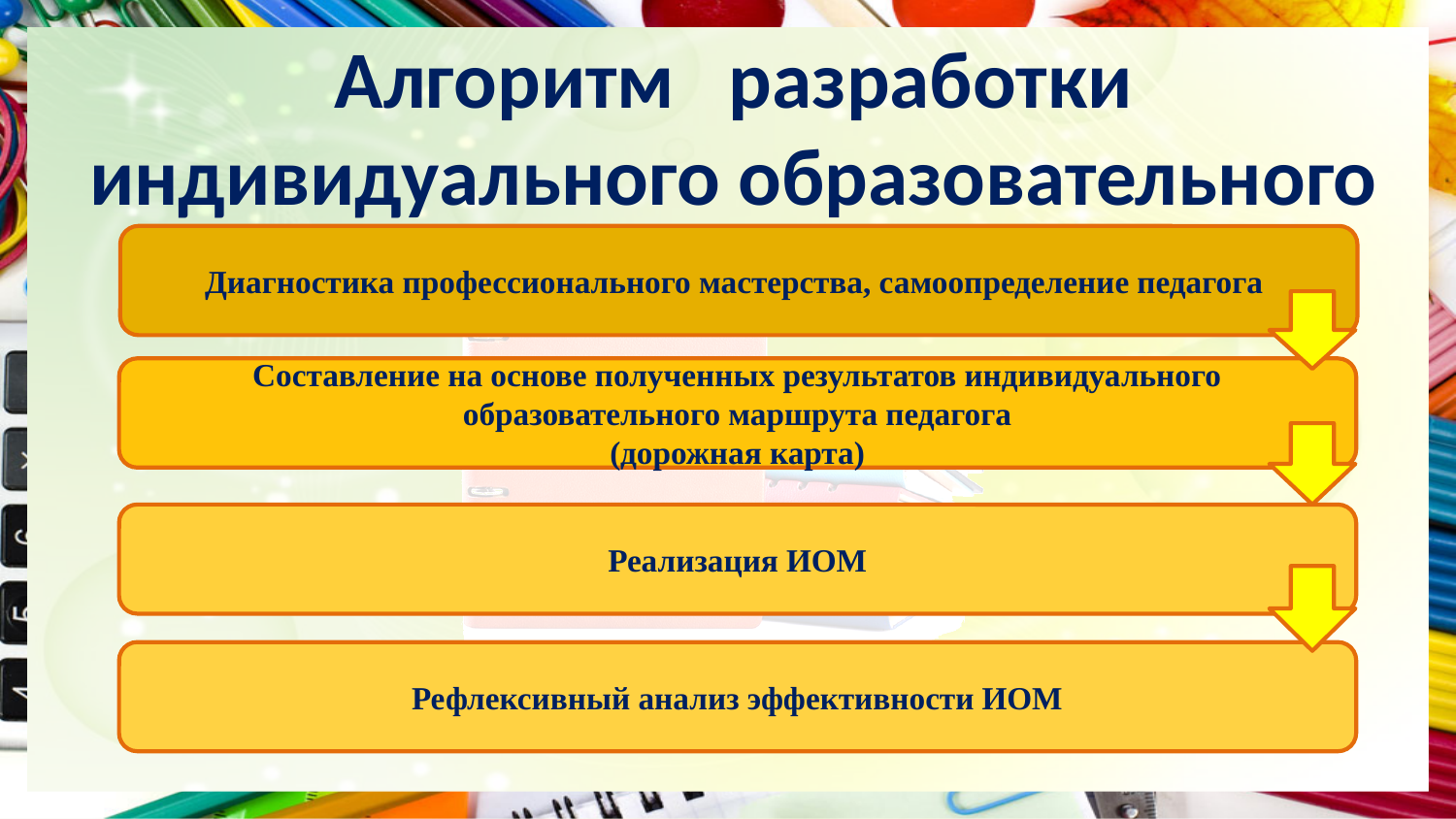

Алгоритм   разработки индивидуального образовательного маршрута педагога
Диагностика профессионального мастерства, самоопределение педагога

Составление на основе полученных результатов индивидуального образовательного маршрута педагога
(дорожная карта)

Реализация ИОМ

Рефлексивный анализ эффективности ИОМ